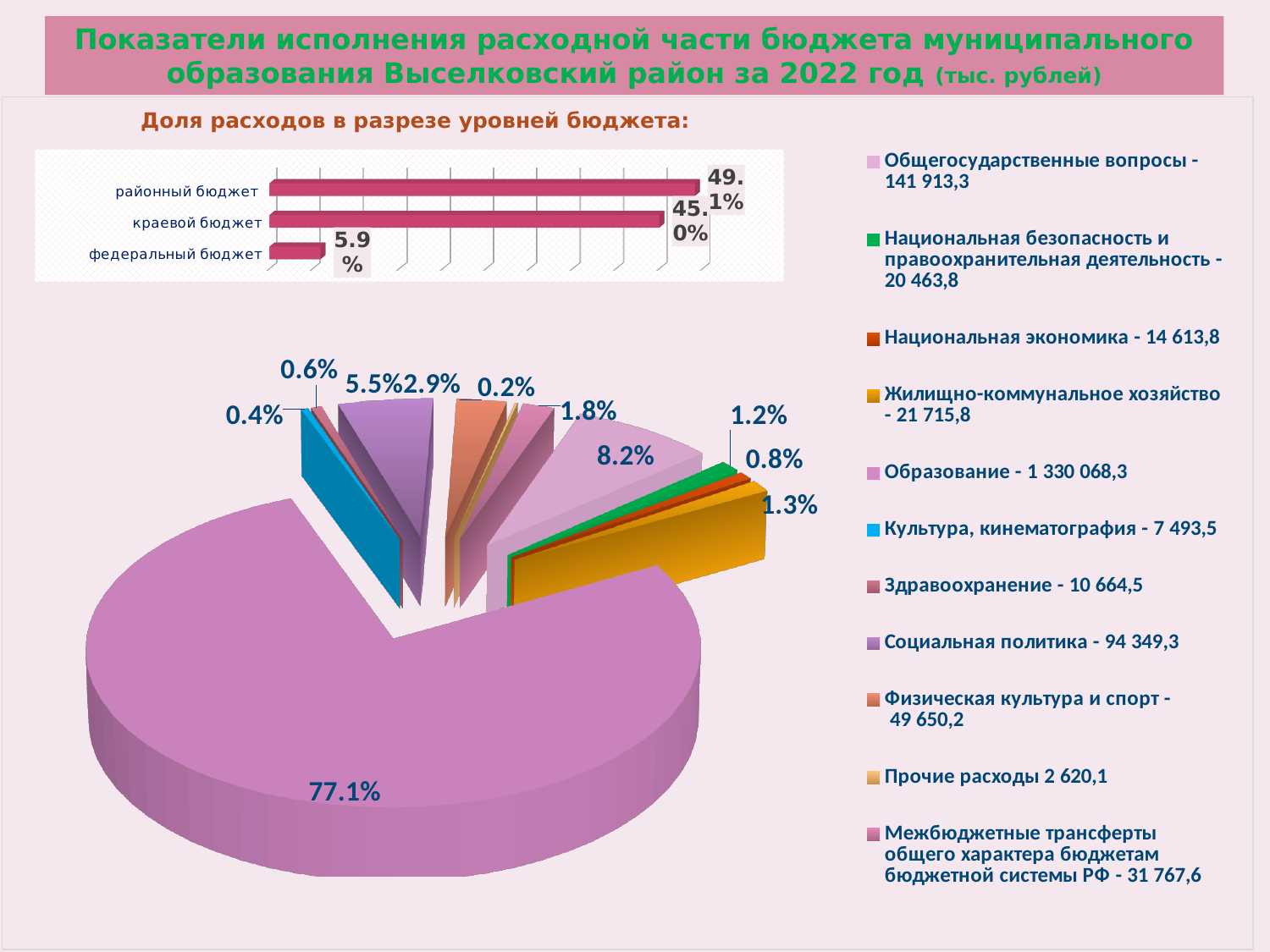

# Показатели исполнения расходной части бюджета муниципального образования Выселковский район за 2022 год (тыс. рублей)

[unsupported chart]

Доля расходов в разрезе уровней бюджета:

[unsupported chart]